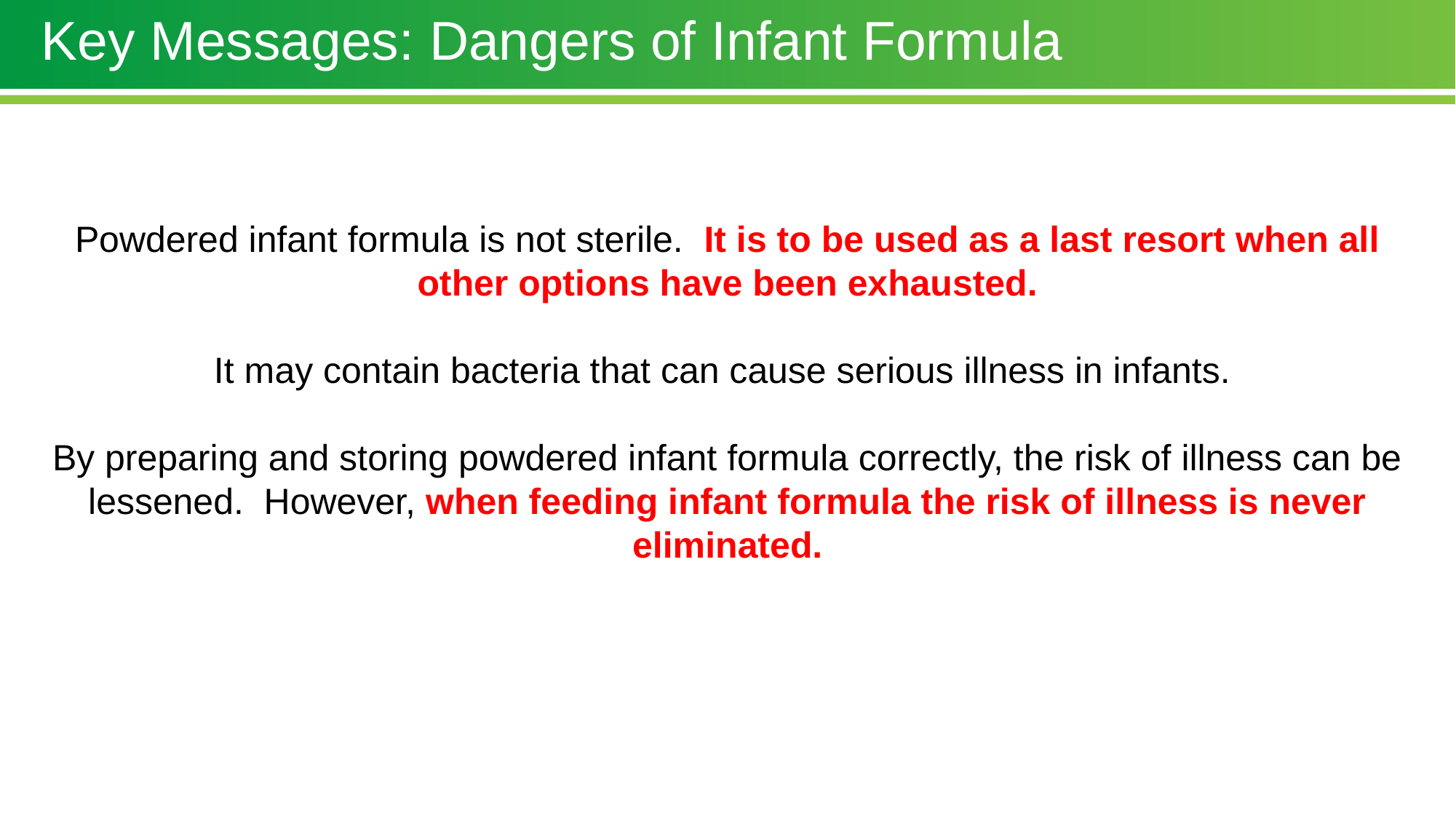

# Key Messages: Dangers of Infant Formula
Powdered infant formula is not sterile.  It is to be used as a last resort when all other options have been exhausted.

It may contain bacteria that can cause serious illness in infants.

By preparing and storing powdered infant formula correctly, the risk of illness can be lessened.  However, when feeding infant formula the risk of illness is never eliminated.